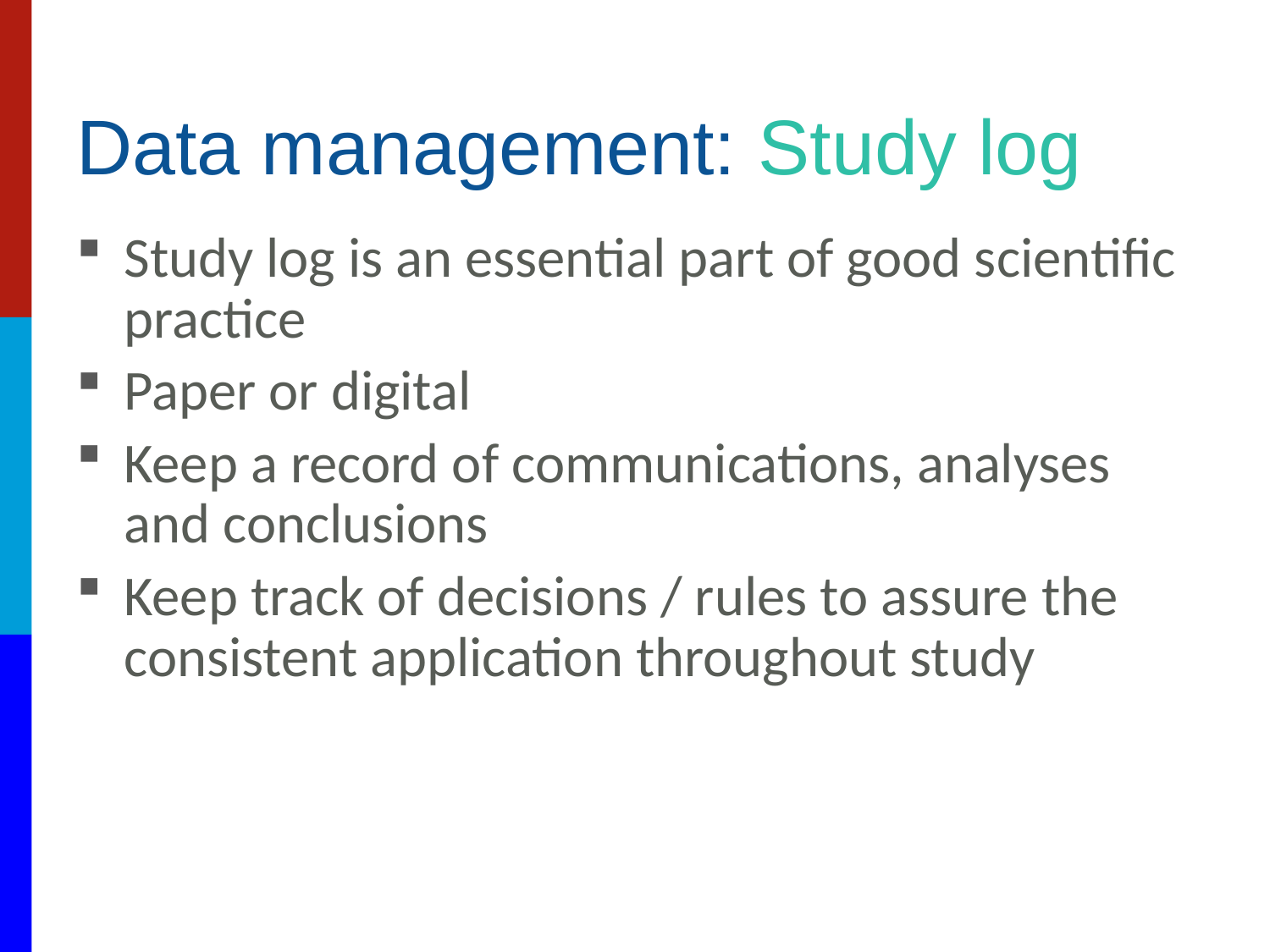

# Data management: Study log
Study log is an essential part of good scientific practice
Paper or digital
Keep a record of communications, analyses and conclusions
Keep track of decisions / rules to assure the consistent application throughout study